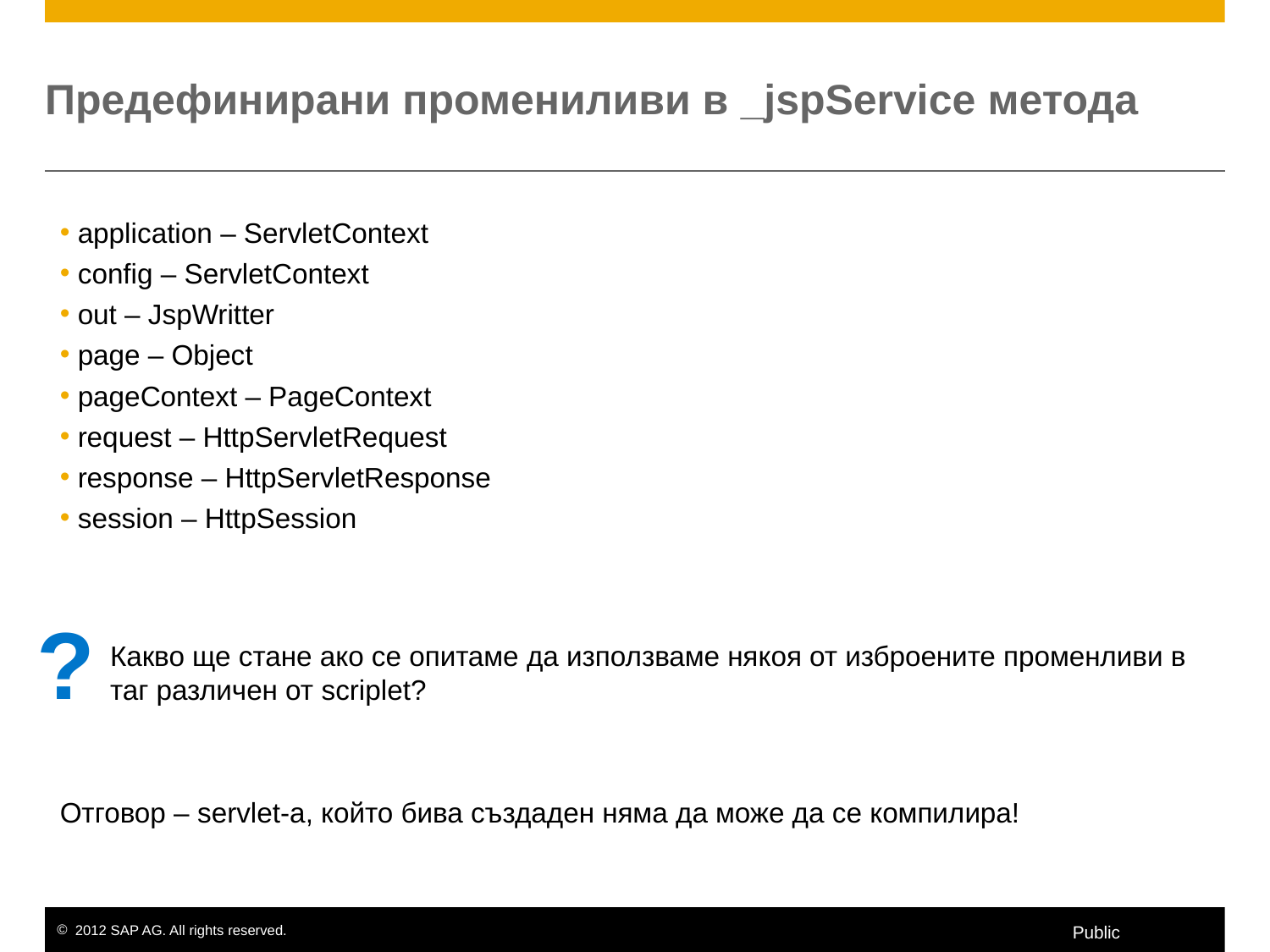

# Предефинирани промениливи в _jspService метода
 application – ServletContext
 config – ServletContext
 out – JspWritter
 page – Object
 pageContext – PageContext
 request – HttpServletRequest
 response – HttpServletResponse
 session – HttpSession

Какво ще стане ако се опитаме да използваме някоя от изброените променливи в таг различен от scriplet?

Отговор – servlet-a, който бива създаден няма да може да се компилира!
?